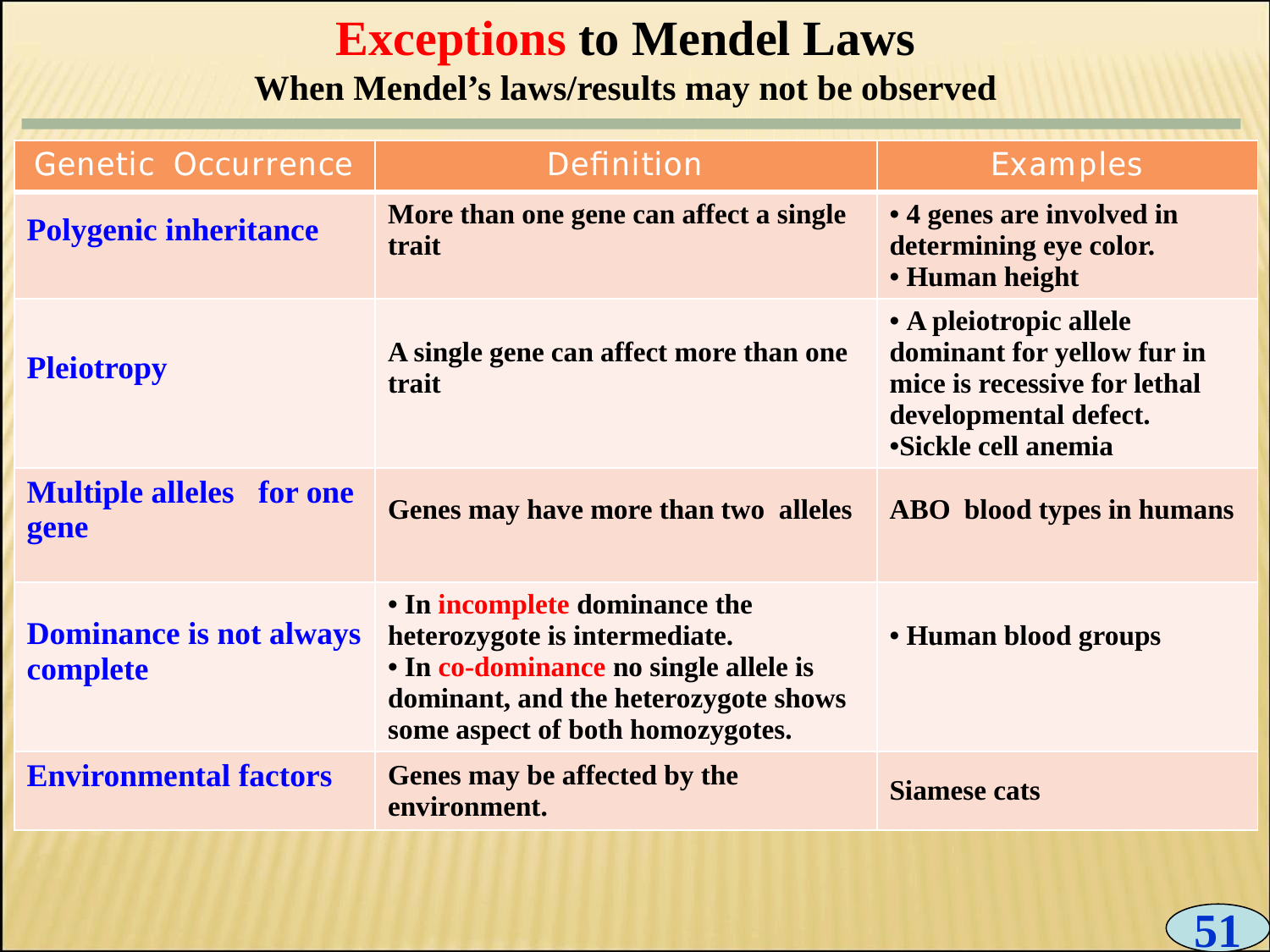

Exceptions to Mendel Laws
When Mendel’s laws/results may not be observed

| Genetic Occurrence | Definition | Examples |
| --- | --- | --- |
| Polygenic inheritance | More than one gene can affect a single trait | 4 genes are involved in determining eye color. Human height |
| Pleiotropy | A single gene can affect more than one trait | A pleiotropic allele dominant for yellow fur in mice is recessive for lethal developmental defect. Sickle cell anemia |
| Multiple alleles for one gene | Genes may have more than two alleles | ABO blood types in humans |
| Dominance is not always complete | In incomplete dominance the heterozygote is intermediate. In co-dominance no single allele is dominant, and the heterozygote shows some aspect of both homozygotes. | Human blood groups |
| Environmental factors | Genes may be affected by the environment. | Siamese cats |
51